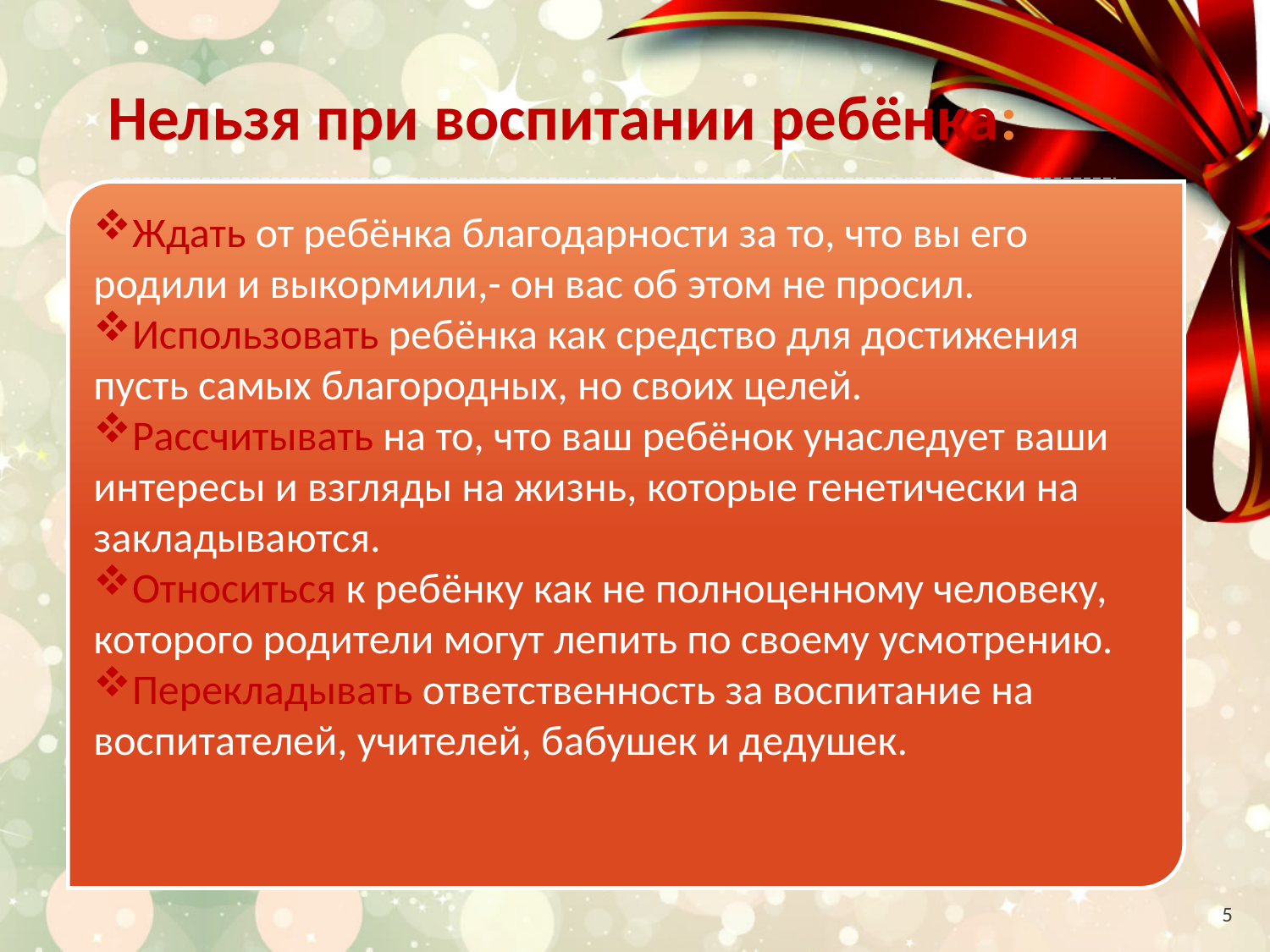

Нельзя при воспитании ребёнка:
Ждать от ребёнка благодарности за то, что вы его родили и выкормили,- он вас об этом не просил.
Использовать ребёнка как средство для достижения пусть самых благородных, но своих целей.
Рассчитывать на то, что ваш ребёнок унаследует ваши интересы и взгляды на жизнь, которые генетически на закладываются.
Относиться к ребёнку как не полноценному человеку, которого родители могут лепить по своему усмотрению.
Перекладывать ответственность за воспитание на воспитателей, учителей, бабушек и дедушек.

5